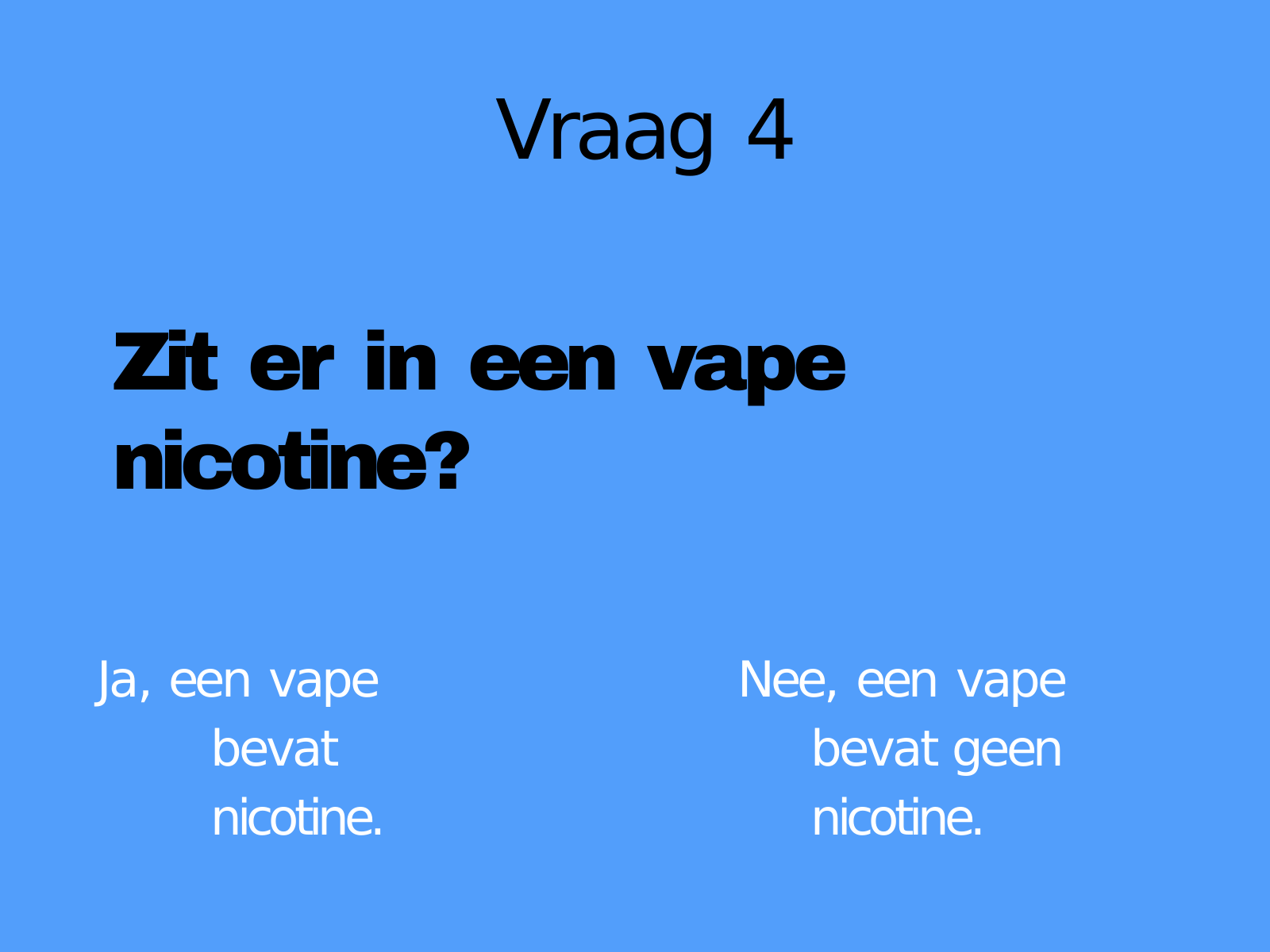

# Vraag 4
Zit er in een vape nicotine?
Ja, een vape bevat nicotine.
Nee, een vape bevat geen nicotine.